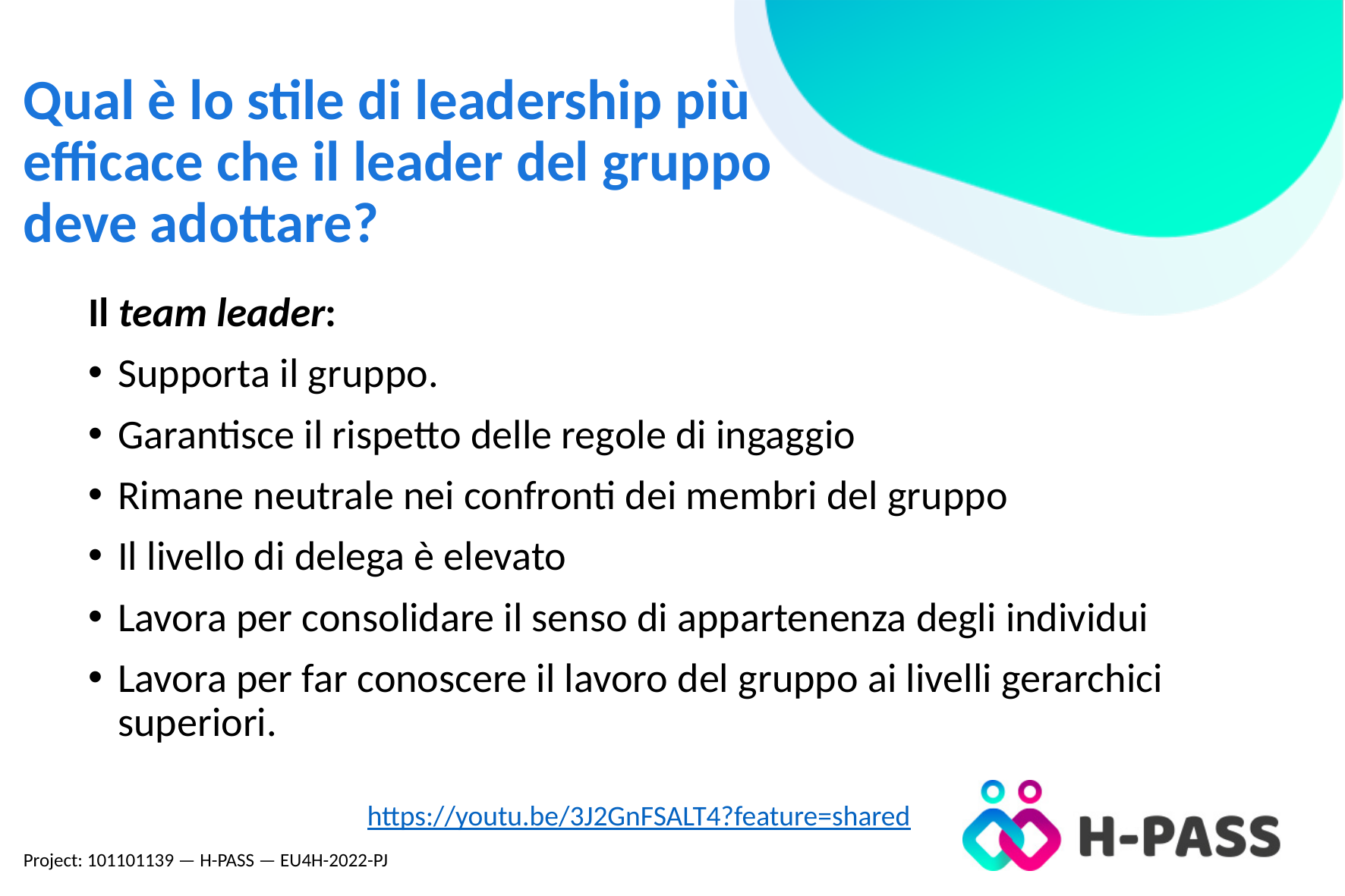

# Qual è lo stile di leadership più efficace che il leader del gruppo deve adottare?
Il team leader:
Supporta il gruppo.
Garantisce il rispetto delle regole di ingaggio
Rimane neutrale nei confronti dei membri del gruppo
Il livello di delega è elevato
Lavora per consolidare il senso di appartenenza degli individui
Lavora per far conoscere il lavoro del gruppo ai livelli gerarchici superiori.
https://youtu.be/3J2GnFSALT4?feature=shared
Project: 101101139 — H-PASS — EU4H-2022-PJ